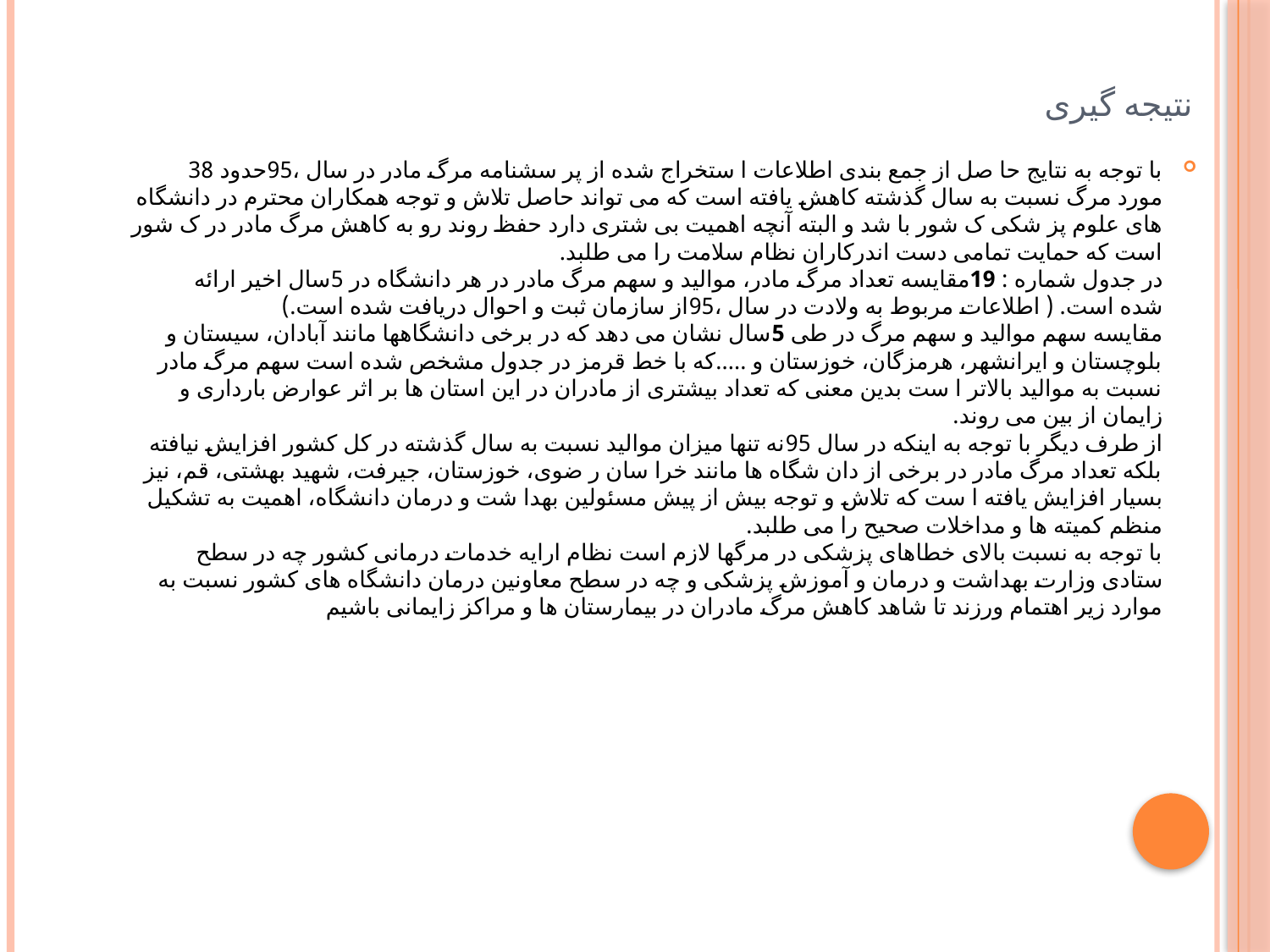

# نتیجه گیری
با توجه به نتایج حا صل از جمع بندی اطلاعات ا ستخراج شده از پر سشنامه مرگ مادر در سال ،95حدود 38
مورد مرگ نسبت به سال گذشته کاهش یافته است که می تواند حاصل تلاش و توجه همکاران محترم در دانشگاه
های علوم پز شکی ک شور با شد و البته آنچه اهمیت بی شتری دارد حفظ روند رو به کاهش مرگ مادر در ک شور
است که حمایت تمامی دست اندرکاران نظام سلامت را می طلبد.
در جدول شماره : 19مقایسه تعداد مرگ مادر، موالید و سهم مرگ مادر در هر دانشگاه در 5سال اخیر ارائه
شده است. ( اطلاعات مربوط به ولادت در سال ،95از سازمان ثبت و احوال دریافت شده است.)
مقایسه سهم موالید و سهم مرگ در طی 5سال نشان می دهد که در برخی دانشگاهها مانند آبادان، سیستان و
بلوچستان و ایرانشهر، هرمزگان، خوزستان و .....که با خط قرمز در جدول مشخص شده است سهم مرگ مادر
نسبت به موالید بالاتر ا ست بدین معنی که تعداد بیشتری از مادران در این استان ها بر اثر عوارض بارداری و
زایمان از بین می روند.
از طرف دیگر با توجه به اینکه در سال 95نه تنها میزان موالید نسبت به سال گذشته در کل کشور افزایش نیافته
بلکه تعداد مرگ مادر در برخی از دان شگاه ها مانند خرا سان ر ضوی، خوزستان، جیرفت، شهید بهشتی، قم، نیز
بسیار افزایش یافته ا ست که تلاش و توجه بیش از پیش مسئولین بهدا شت و درمان دانشگاه، اهمیت به تشکیل
منظم کمیته ها و مداخلات صحیح را می طلبد.
با توجه به نسبت بالای خطاهای پزشکی در مرگها لازم است نظام ارایه خدمات درمانی کشور چه در سطح
ستادی وزارت بهداشت و درمان و آموزش پزشکی و چه در سطح معاونین درمان دانشگاه های کشور نسبت به
موارد زیر اهتمام ورزند تا شاهد کاهش مرگ مادران در بیمارستان ها و مراکز زایمانی باشیم